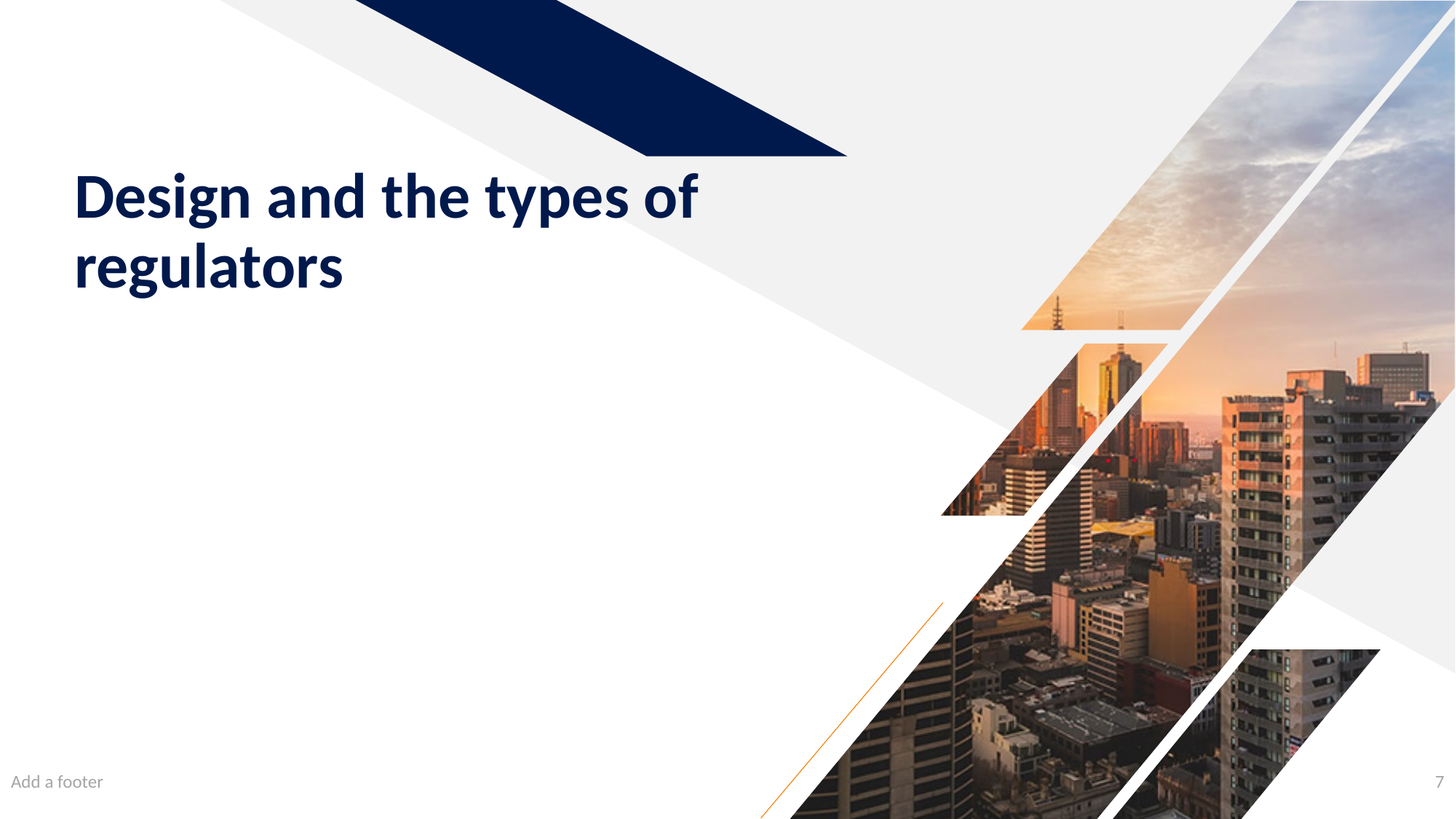

# Design and the types of regulators

Add a footer
7